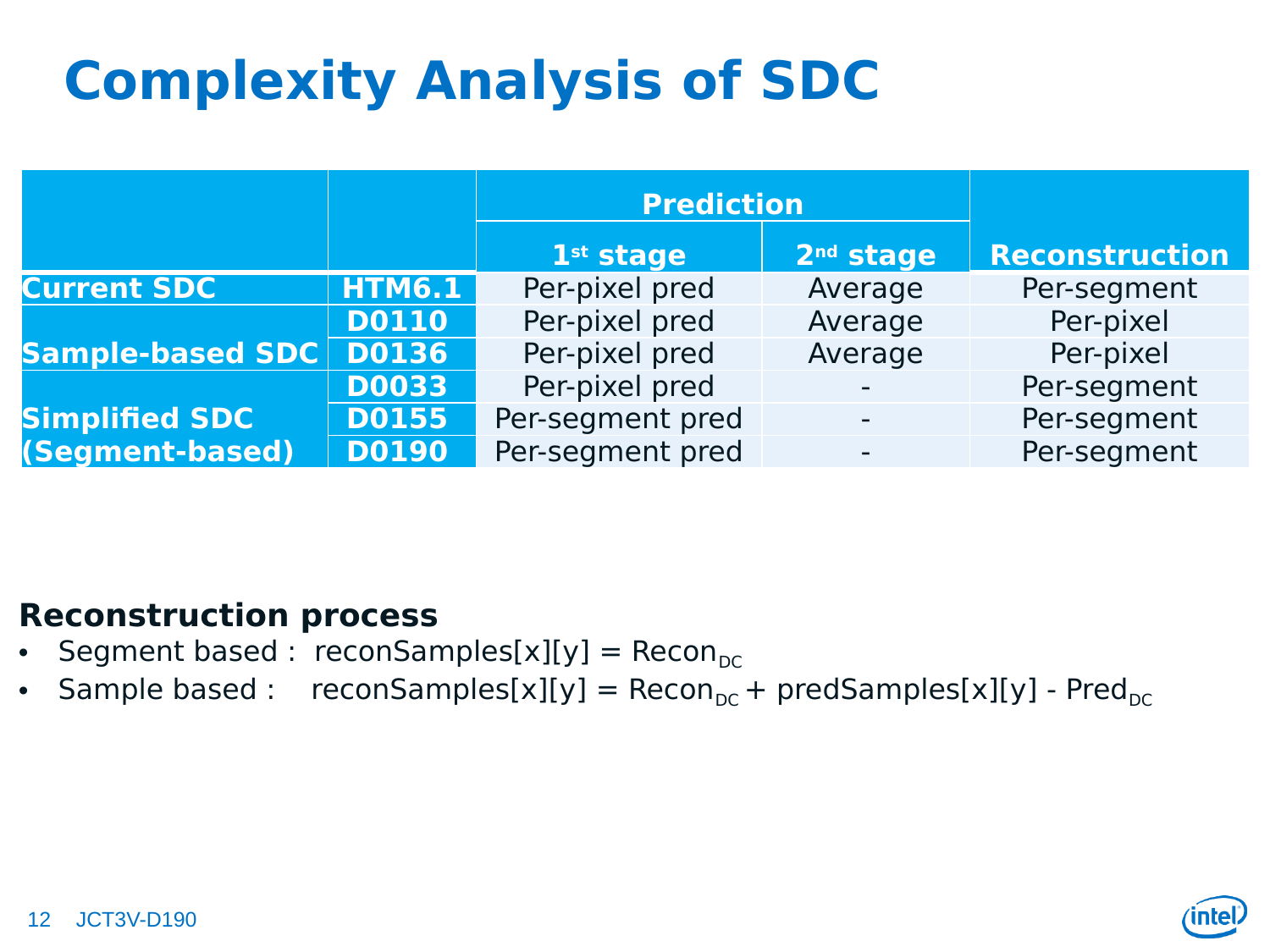

# Complexity Analysis of SDC
|  |  | Prediction |  | Reconstruction |
| --- | --- | --- | --- | --- |
|  |  | 1st stage | 2nd stage |  |
| Current SDC | HTM6.1 | Per-pixel pred | Average | Per-segment |
| Sample-based SDC | D0110 | Per-pixel pred | Average | Per-pixel |
|  | D0136 | Per-pixel pred | Average | Per-pixel |
| Simplified SDC (Segment-based) | D0033 | Per-pixel pred | - | Per-segment |
|  | D0155 | Per-segment pred | - | Per-segment |
|  | D0190 | Per-segment pred | - | Per-segment |
Reconstruction process
Segment based :  reconSamples[x][y] = ReconDC
Sample based :    reconSamples[x][y] = ReconDC + predSamples[x][y] - PredDC

12
JCT3V-D190